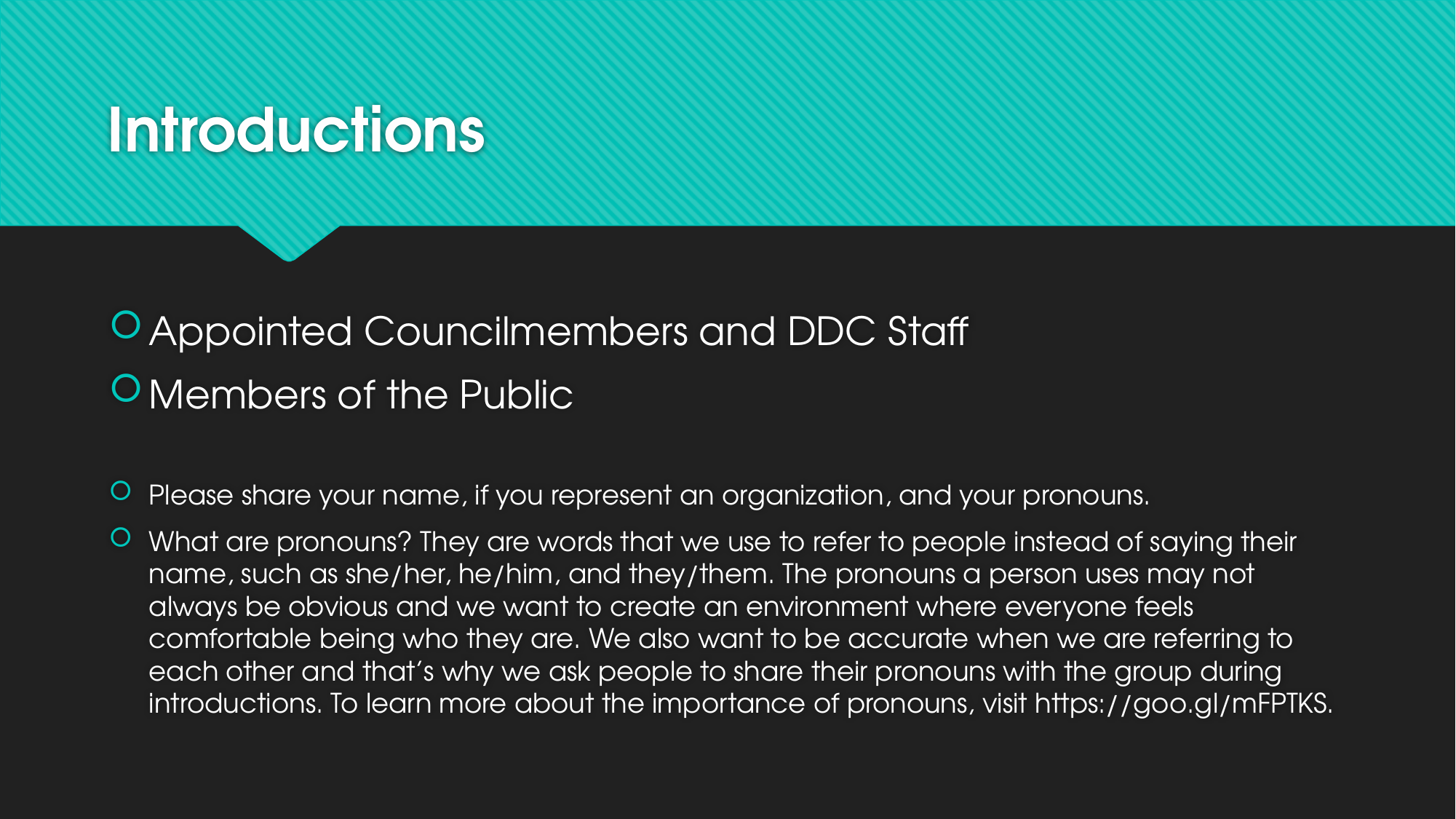

# Introductions
Appointed Councilmembers and DDC Staff
Members of the Public

Please share your name, if you represent an organization, and your pronouns.
What are pronouns? They are words that we use to refer to people instead of saying their name, such as she/her, he/him, and they/them. The pronouns a person uses may not always be obvious and we want to create an environment where everyone feels comfortable being who they are. We also want to be accurate when we are referring to each other and that’s why we ask people to share their pronouns with the group during introductions. To learn more about the importance of pronouns, visit https://goo.gl/mFPTKS.